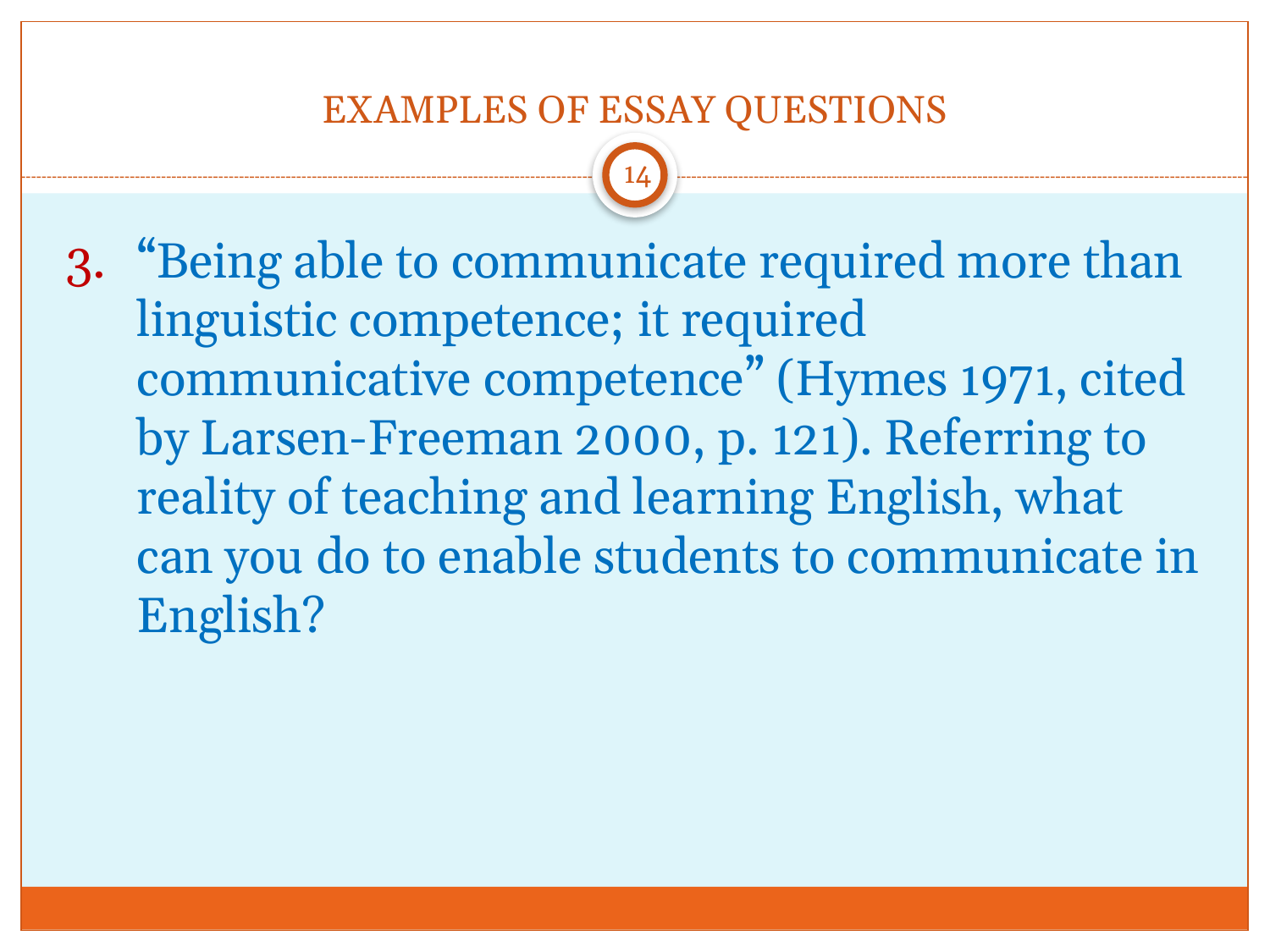

# EXAMPLES OF ESSAY QUESTIONS
14
“Being able to communicate required more than linguistic competence; it required communicative competence” (Hymes 1971, cited by Larsen-Freeman 2000, p. 121). Referring to reality of teaching and learning English, what can you do to enable students to communicate in English?